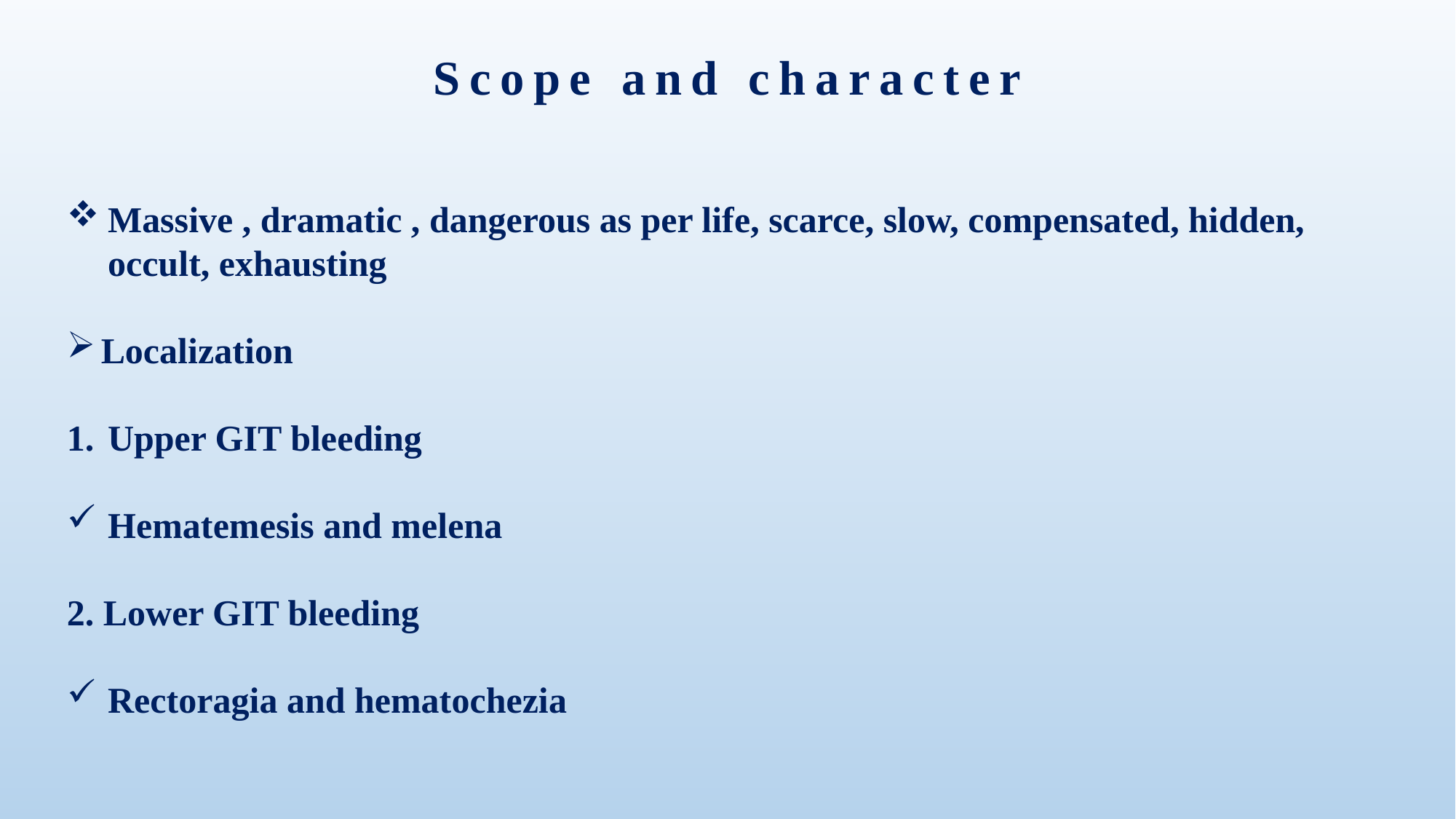

Scope and character

Massive , dramatic , dangerous as per life, scarce, slow, compensated, hidden, occult, exhausting

Localization

Upper GIT bleeding

Hematemesis and melena

2. Lower GIT bleeding

Rectoragia and hematochezia